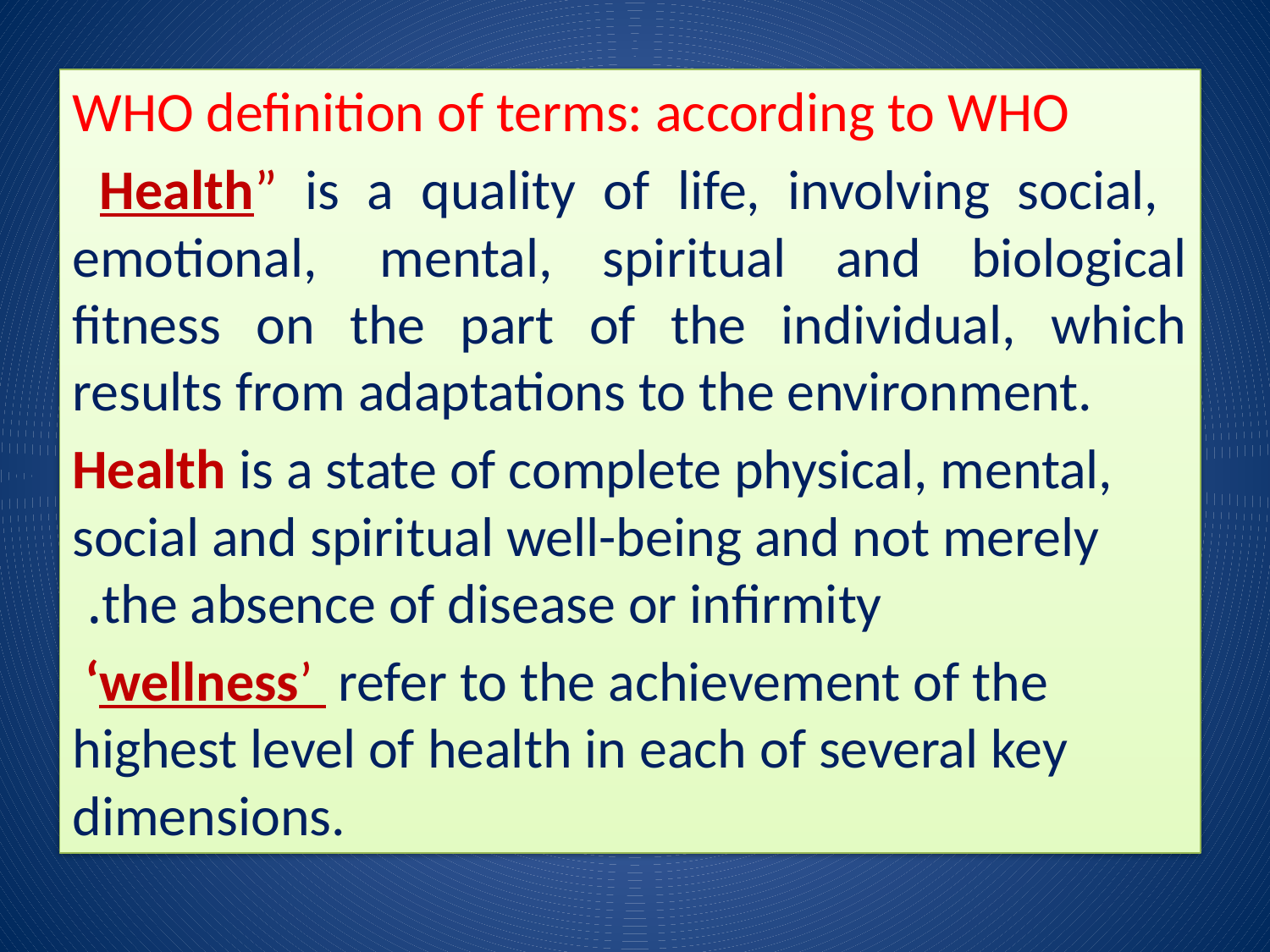

WHO definition of terms: according to WHO
 Health” is a quality of life, involving social,  emotional,  mental, spiritual and biological fitness on the part of the individual, which results from adaptations to the environment.
 Health is a state of complete physical, mental,  social and spiritual well-being and not merely the absence of disease or infirmity.
 ‘wellness’  refer to the achievement of the highest level of health in each of several key dimensions.